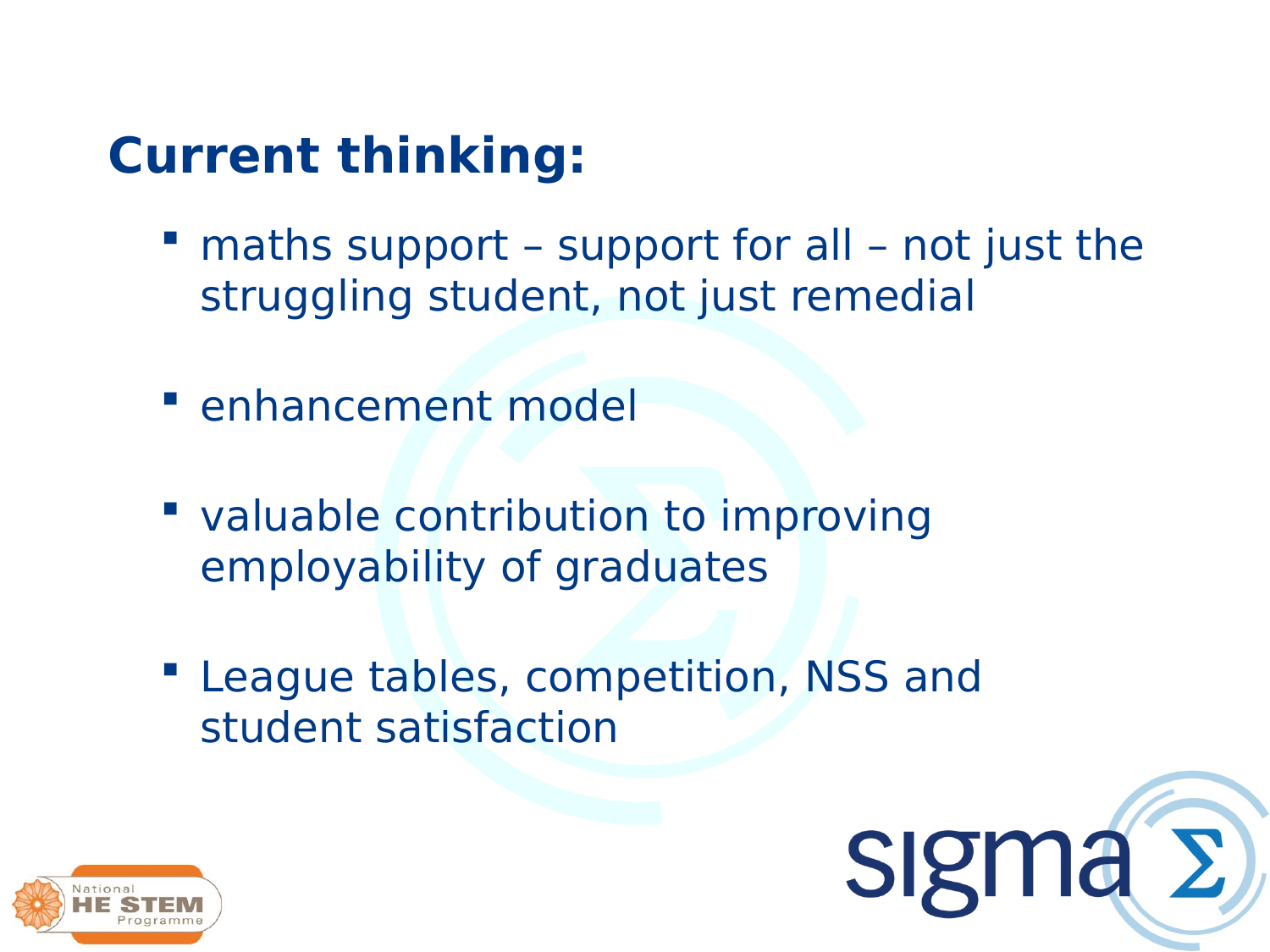

# Current thinking:
maths support – support for all – not just the struggling student, not just remedial
enhancement model
valuable contribution to improving employability of graduates
League tables, competition, NSS and student satisfaction